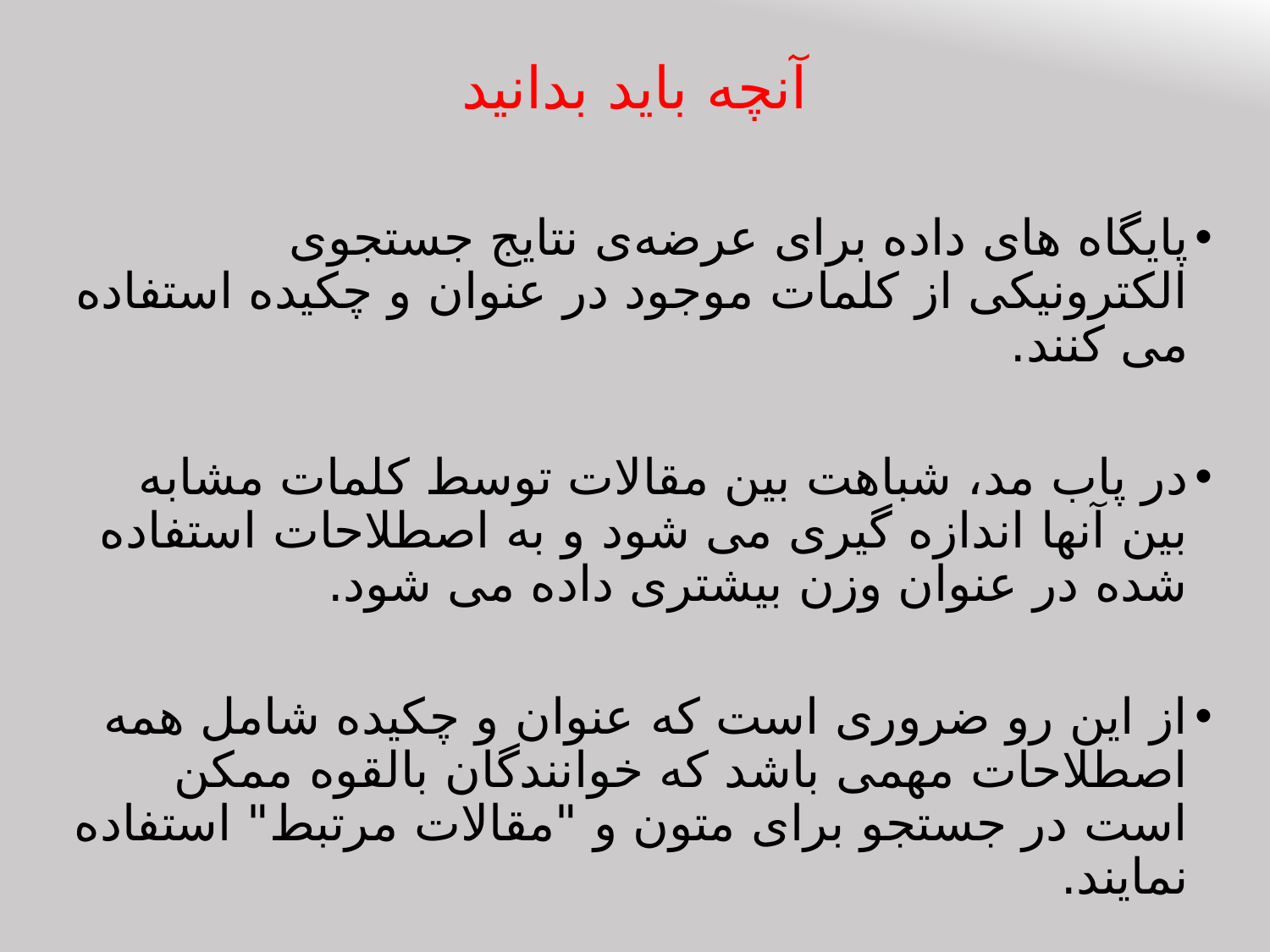

# آنچه باید بدانید
پایگاه های داده برای عرضه‌ی نتایج جستجوی الکترونیکی از کلمات موجود در عنوان و چکیده استفاده می کنند.

در پاب مد، شباهت بین مقالات توسط کلمات مشابه بین آنها اندازه گیری می شود و به اصطلاحات استفاده شده در عنوان وزن بیشتری داده می شود.

از این رو ضروری است که عنوان و چکیده شامل همه اصطلاحات مهمی باشد که خوانندگان بالقوه ممکن است در جستجو برای متون و "مقالات مرتبط" استفاده نمایند.